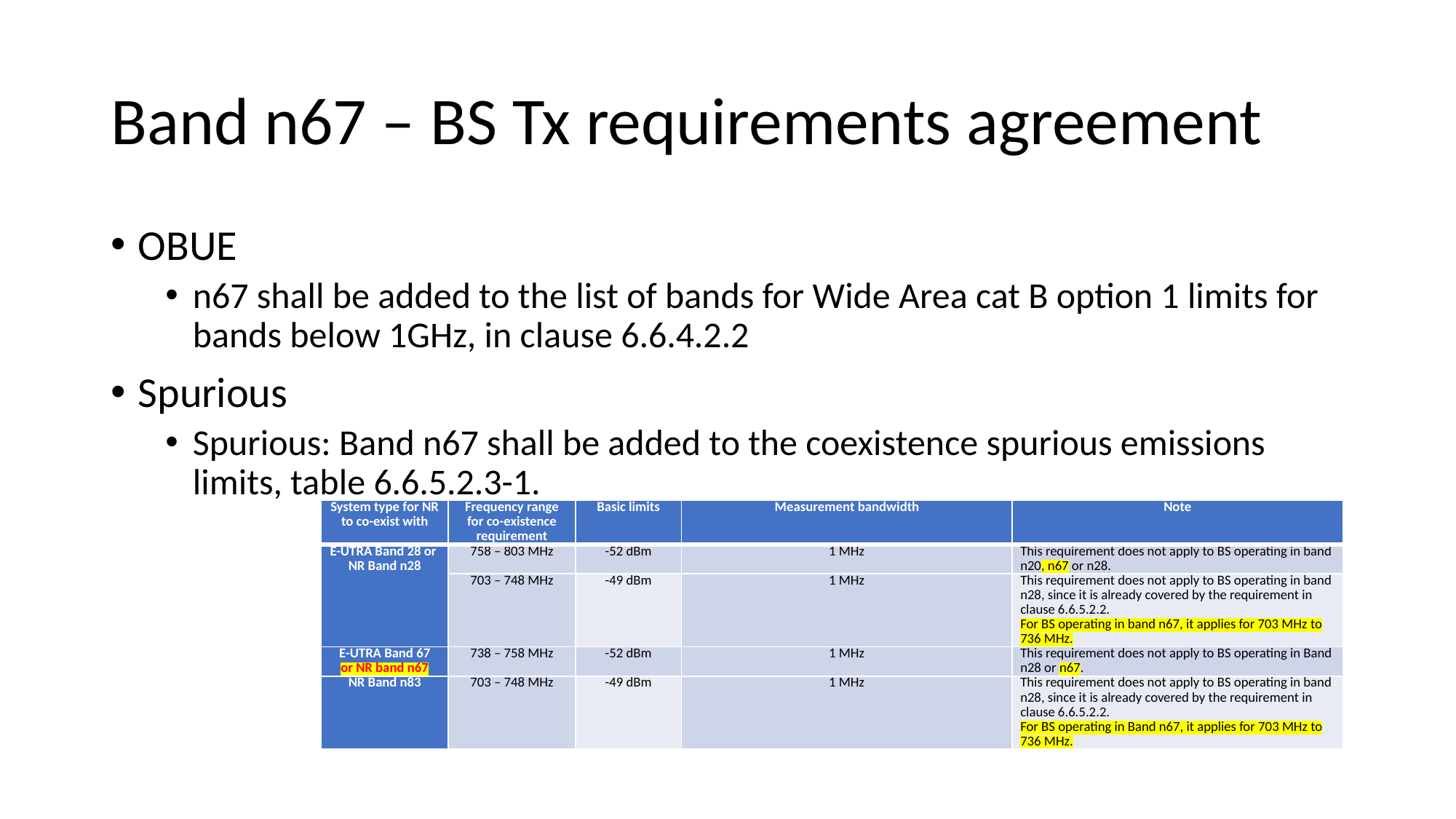

# Band n67 – BS Tx requirements agreement
OBUE
n67 shall be added to the list of bands for Wide Area cat B option 1 limits for bands below 1GHz, in clause 6.6.4.2.2
Spurious
Spurious: Band n67 shall be added to the coexistence spurious emissions limits, table 6.6.5.2.3-1.

| System type for NR to co-exist with | Frequency range for co-existence requirement | Basic limits | Measurement bandwidth | Note |
| --- | --- | --- | --- | --- |
| E-UTRA Band 28 or NR Band n28 | 758 – 803 MHz | -52 dBm | 1 MHz | This requirement does not apply to BS operating in band n20, n67 or n28. |
|  | 703 – 748 MHz | -49 dBm | 1 MHz | This requirement does not apply to BS operating in band n28, since it is already covered by the requirement in clause 6.6.5.2.2. For BS operating in band n67, it applies for 703 MHz to 736 MHz. |
| E-UTRA Band 67 or NR band n67 | 738 – 758 MHz | -52 dBm | 1 MHz | This requirement does not apply to BS operating in Band n28 or n67. |
| NR Band n83 | 703 – 748 MHz | -49 dBm | 1 MHz | This requirement does not apply to BS operating in band n28, since it is already covered by the requirement in clause 6.6.5.2.2. For BS operating in Band n67, it applies for 703 MHz to 736 MHz. |